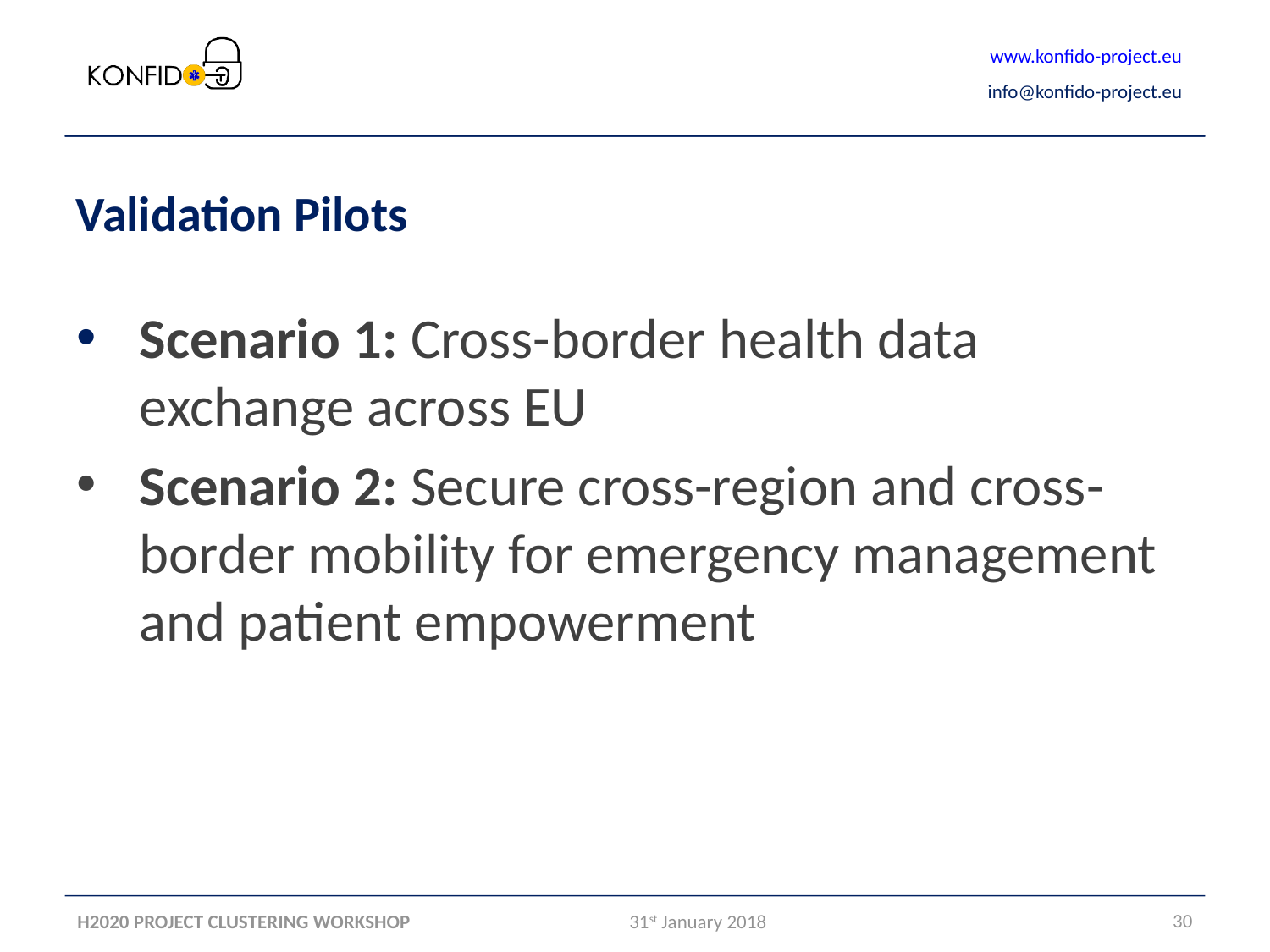

Validation Pilots
Scenario 1: Cross-border health data exchange across EU
Scenario 2: Secure cross-region and cross-border mobility for emergency management and patient empowerment
H2020 PROJECT CLUSTERING WORKSHOP
30
31st January 2018